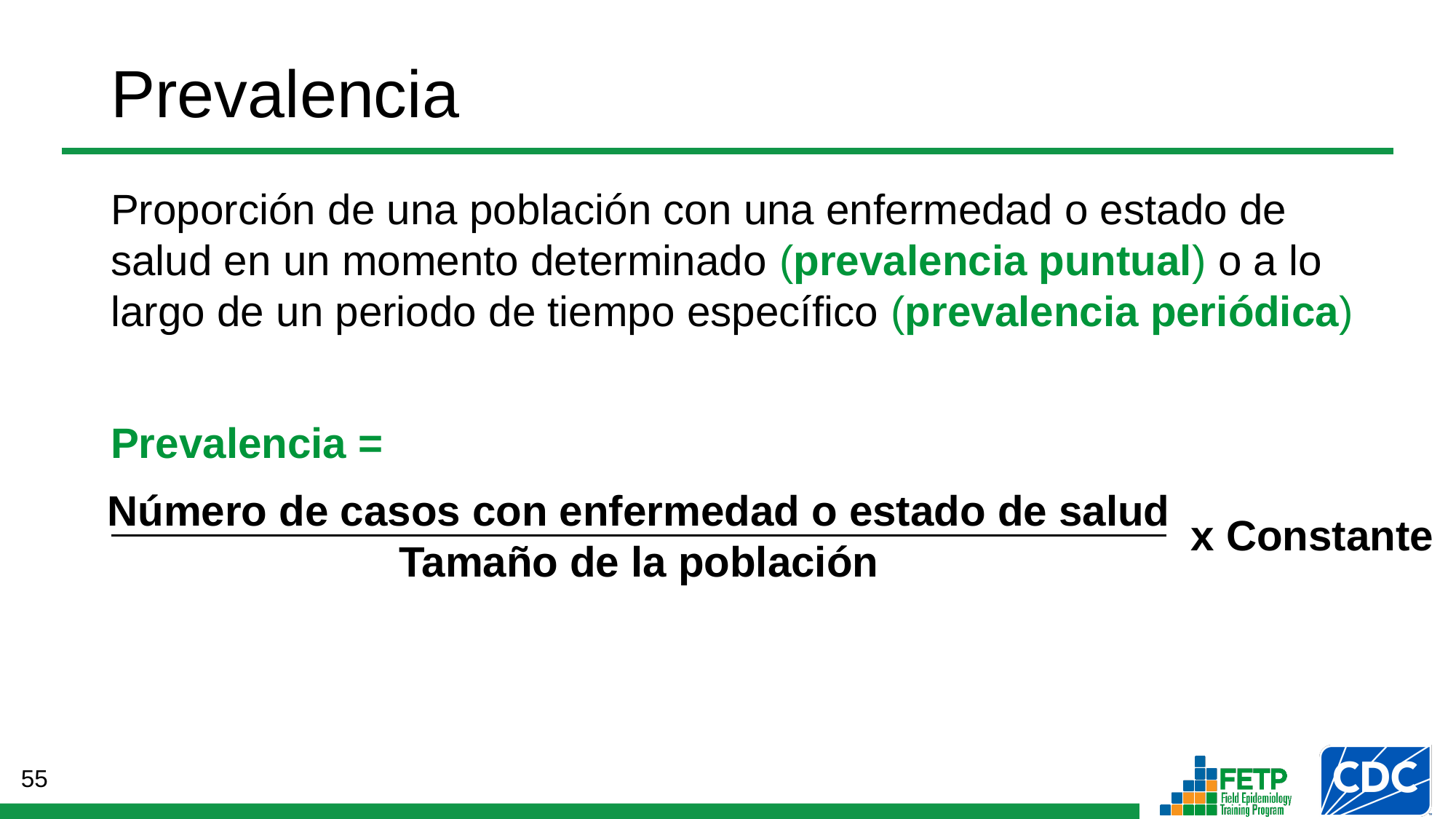

# Prevalencia
Proporción de una población con una enfermedad o estado de salud en un momento determinado (prevalencia puntual) o a lo largo de un periodo de tiempo específico (prevalencia periódica)

Prevalencia =
Número de casos con enfermedad o estado de salud
Tamaño de la población
x Constante